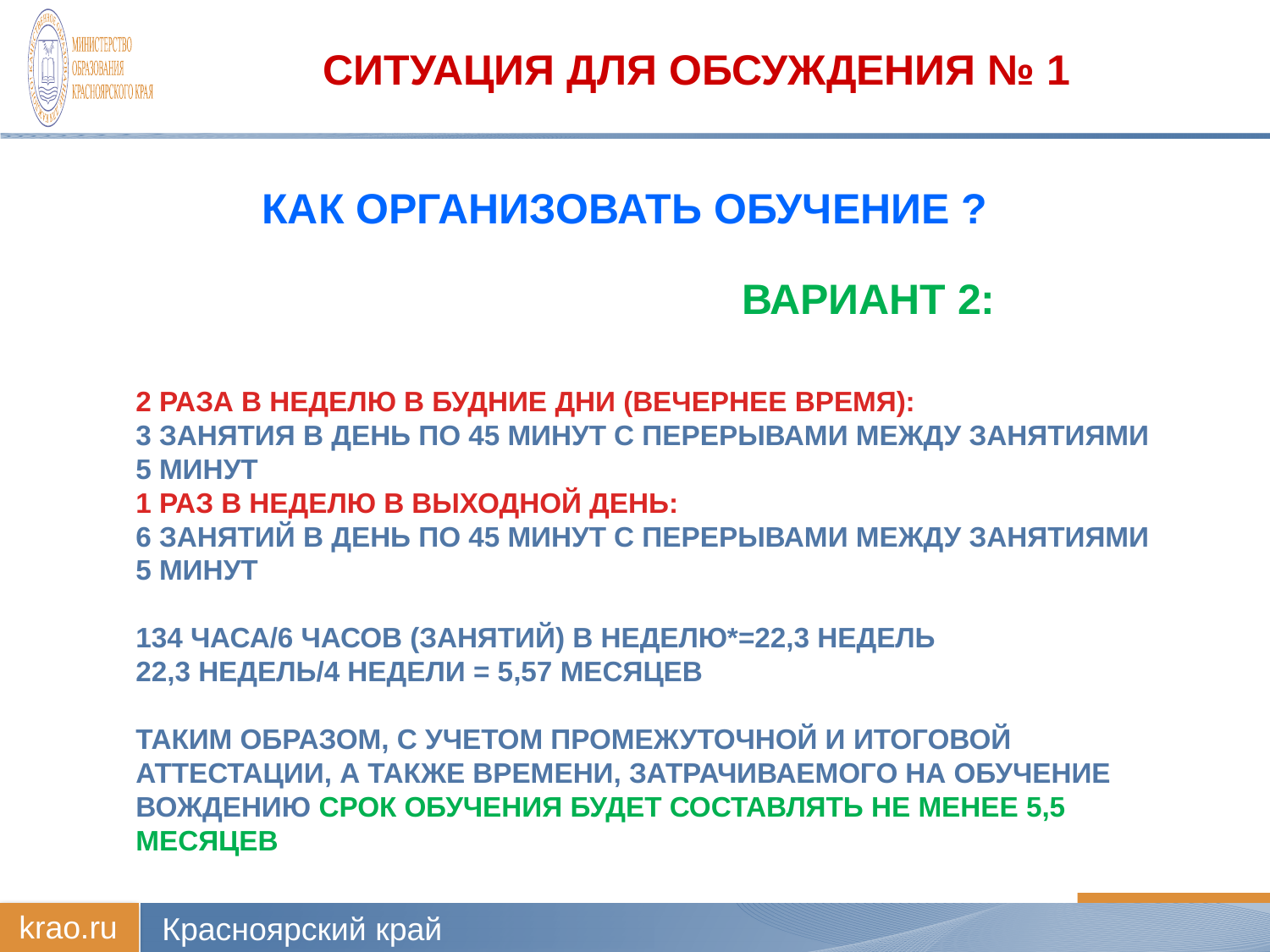

# Ситуация для обсуждения № 1
Как организовать обучение ?

Вариант 2:
2 раза в неделю в будние дни (вечернее время):
3 занятия в день по 45 минут с перерывами между занятиями
5 минут
1 раз в неделю в выходной день:
6 занятий в день по 45 минут с перерывами между занятиями
5 минут

134 часа/6 часов (занятий) в неделю*=22,3 недель
22,3 недель/4 недели = 5,57 месяцев

Таким образом, С учетом промежуточной и итоговой аттестации, а также времени, затрачиваемого на обучение вождению срок обучения будет составлять не менее 5,5 месяцев